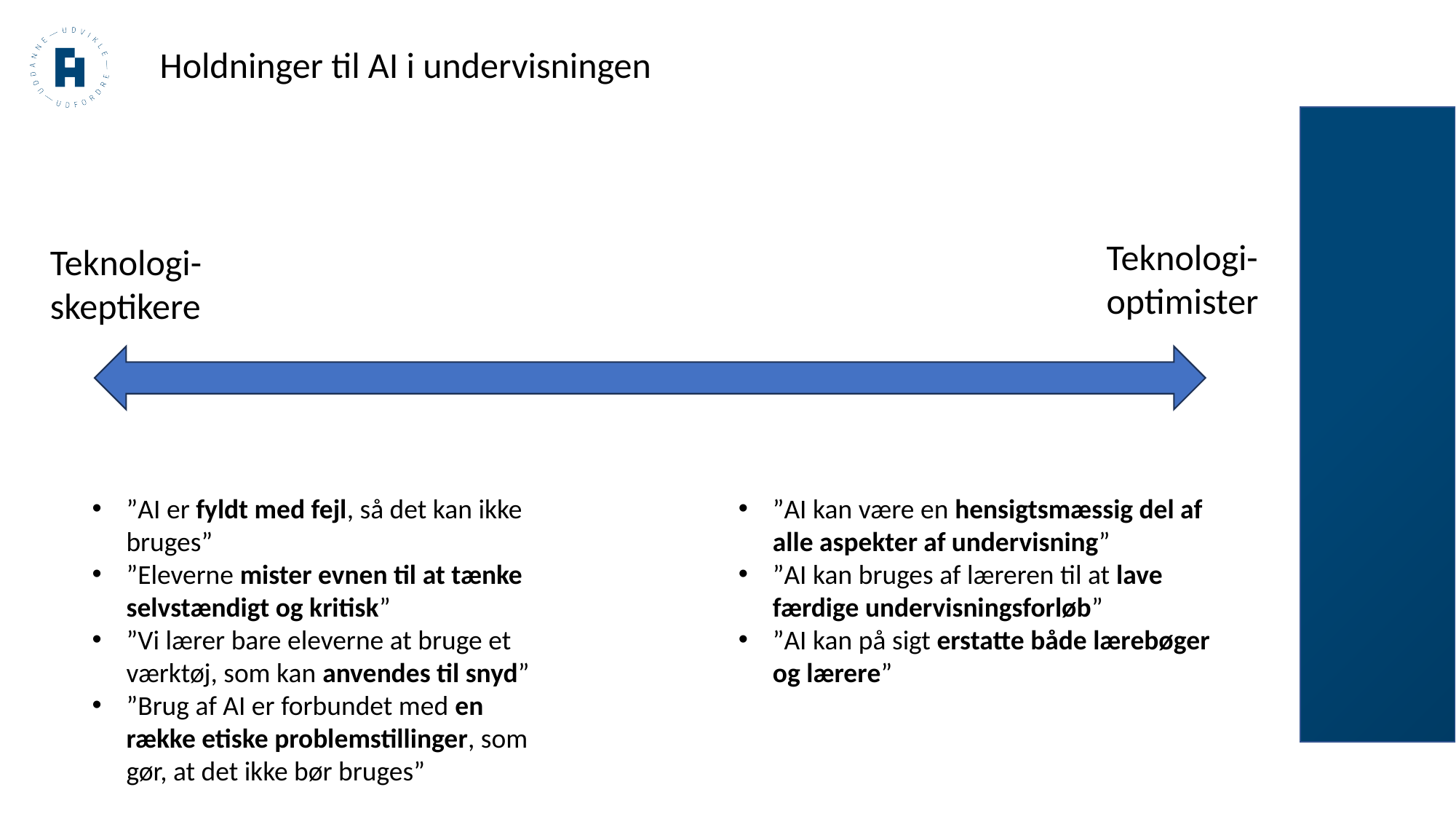

Holdninger til AI i undervisningen
Teknologi-optimister
Teknologi-skeptikere
”AI er fyldt med fejl, så det kan ikke bruges”
”Eleverne mister evnen til at tænke selvstændigt og kritisk”
”Vi lærer bare eleverne at bruge et værktøj, som kan anvendes til snyd”
”Brug af AI er forbundet med en række etiske problemstillinger, som gør, at det ikke bør bruges”
”AI kan være en hensigtsmæssig del af alle aspekter af undervisning”
”AI kan bruges af læreren til at lave færdige undervisningsforløb”
”AI kan på sigt erstatte både lærebøger og lærere”